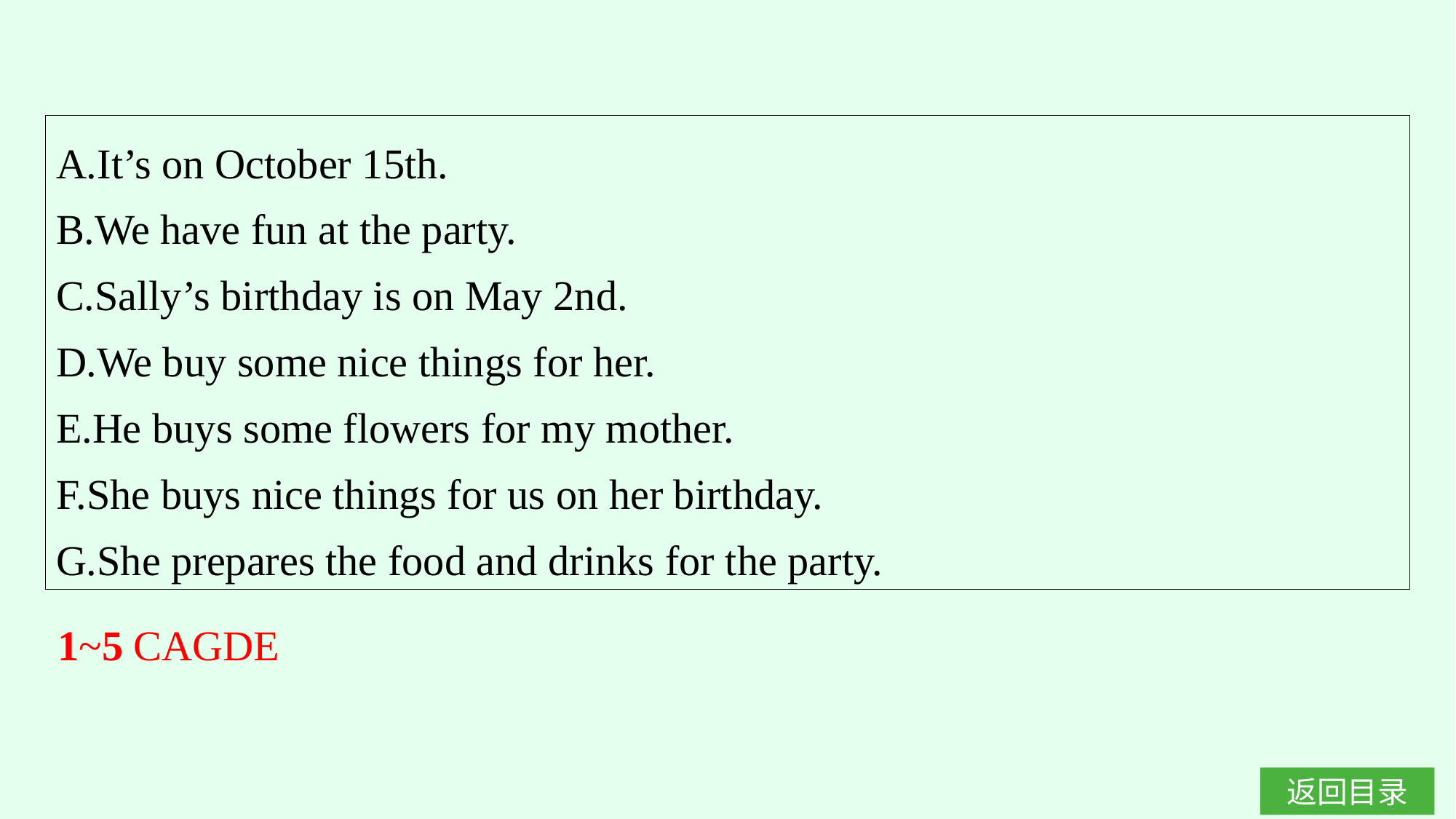

A.It’s on October 15th.
B.We have fun at the party.
C.Sally’s birthday is on May 2nd.
D.We buy some nice things for her.
E.He buys some flowers for my mother.
F.She buys nice things for us on her birthday.
G.She prepares the food and drinks for the party.
1~5 CAGDE